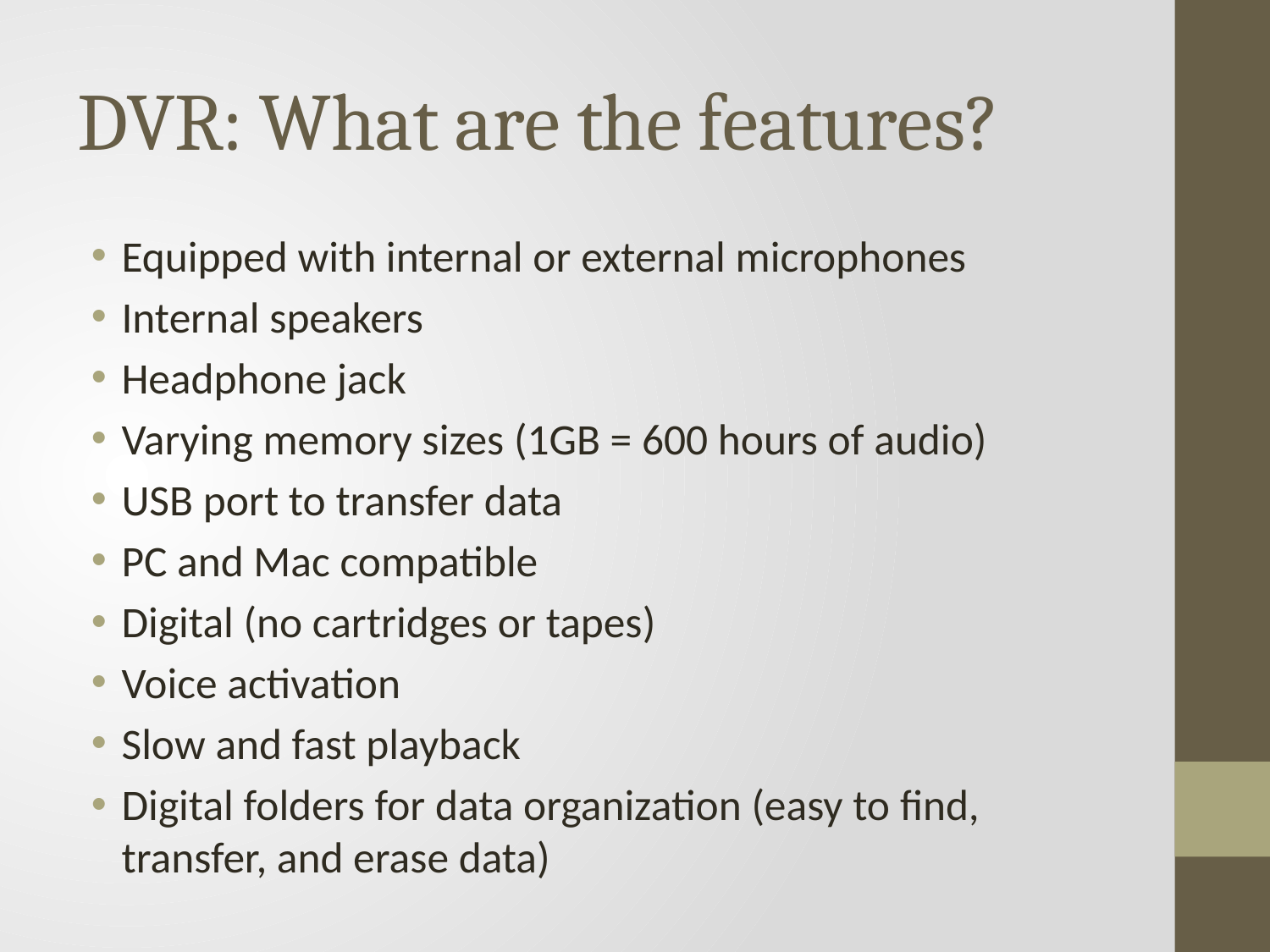

# DVR: What are the features?
Equipped with internal or external microphones
Internal speakers
Headphone jack
Varying memory sizes (1GB = 600 hours of audio)
USB port to transfer data
PC and Mac compatible
Digital (no cartridges or tapes)
Voice activation
Slow and fast playback
Digital folders for data organization (easy to find, transfer, and erase data)